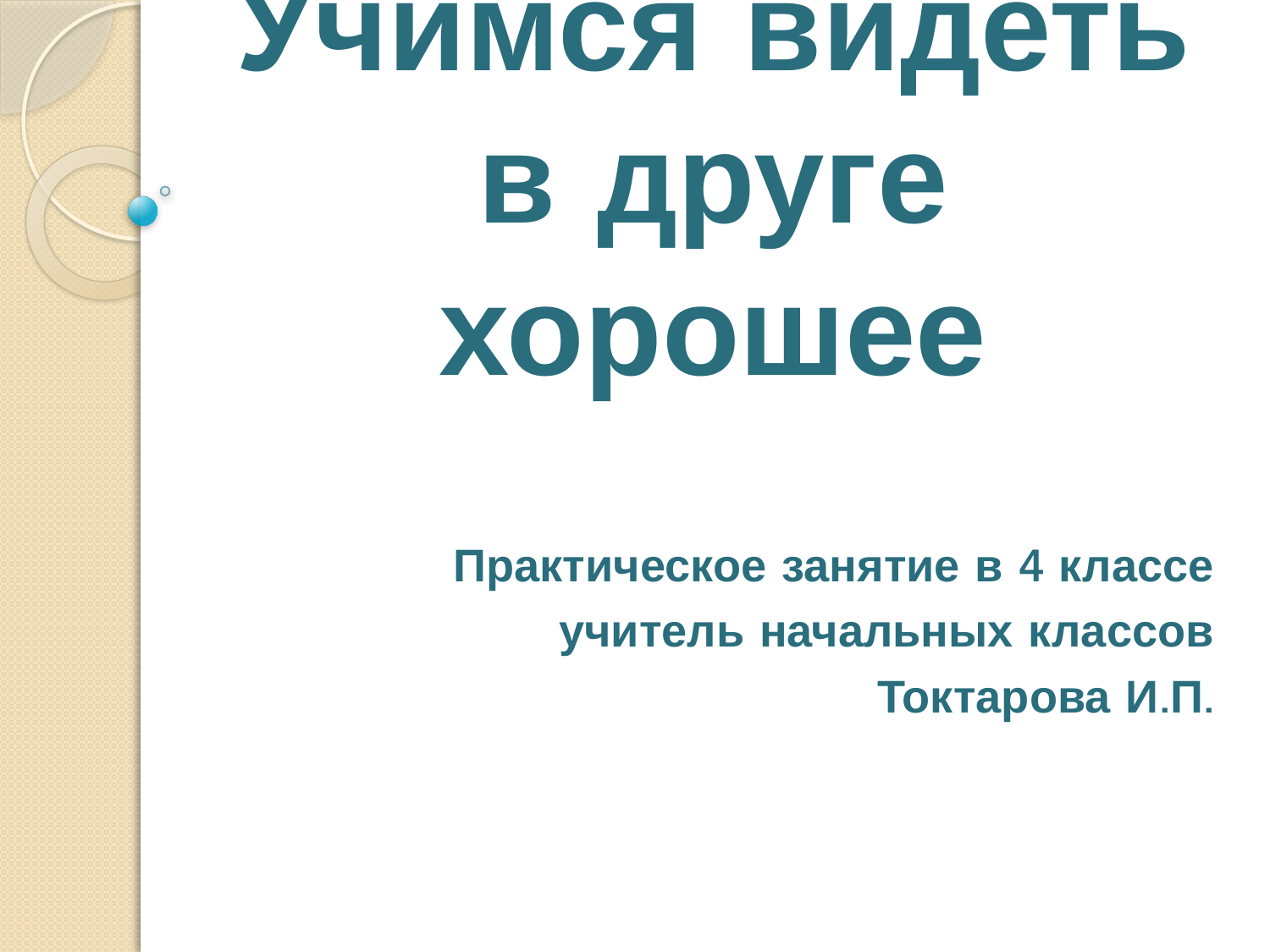

# Учимся видеть в друге хорошее
Практическое занятие в 4 классе
учитель начальных классов
 Токтарова И.П.